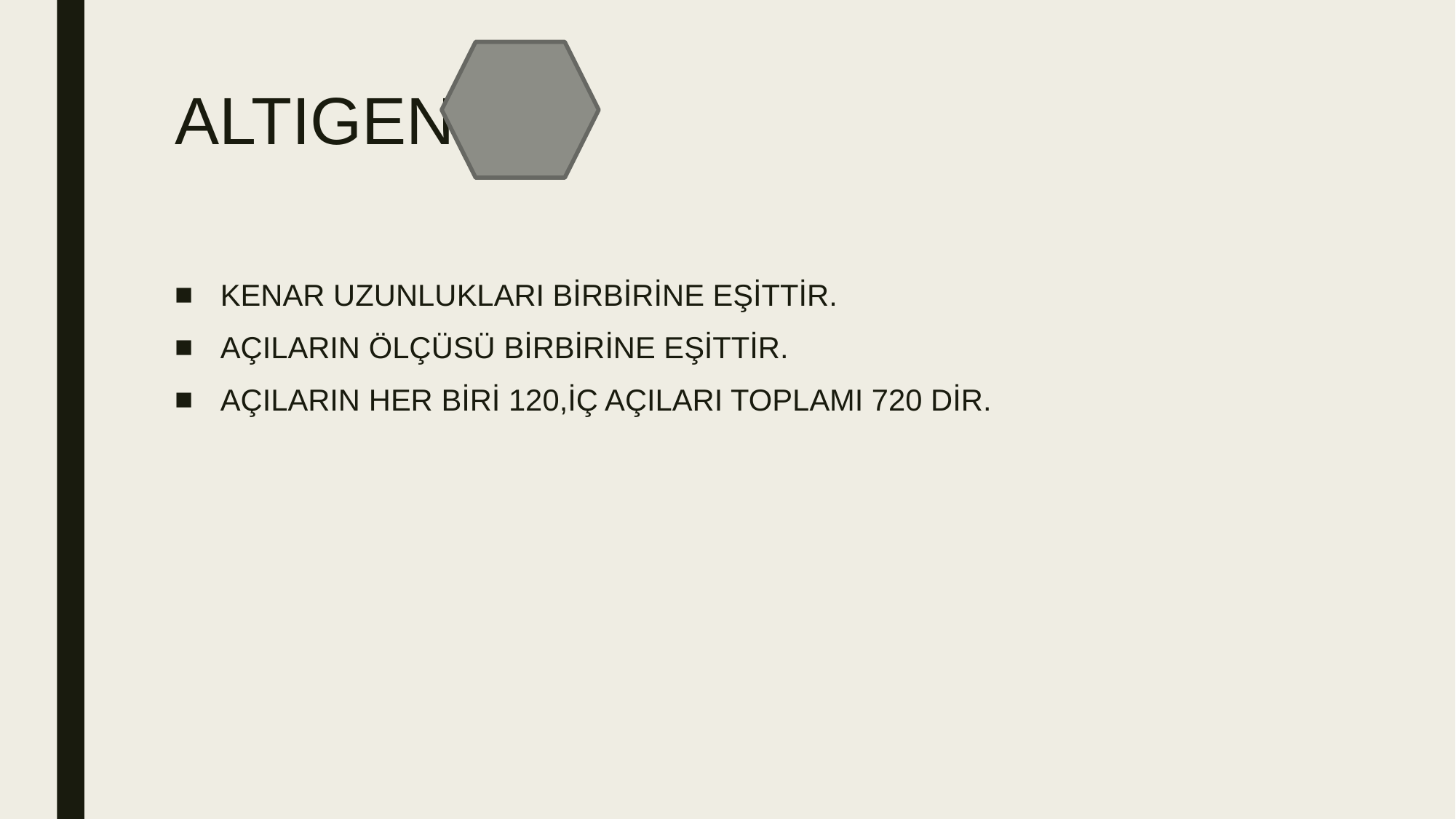

# ALTIGEN
KENAR UZUNLUKLARI BİRBİRİNE EŞİTTİR.
AÇILARIN ÖLÇÜSÜ BİRBİRİNE EŞİTTİR.
AÇILARIN HER BİRİ 120,İÇ AÇILARI TOPLAMI 720 DİR.